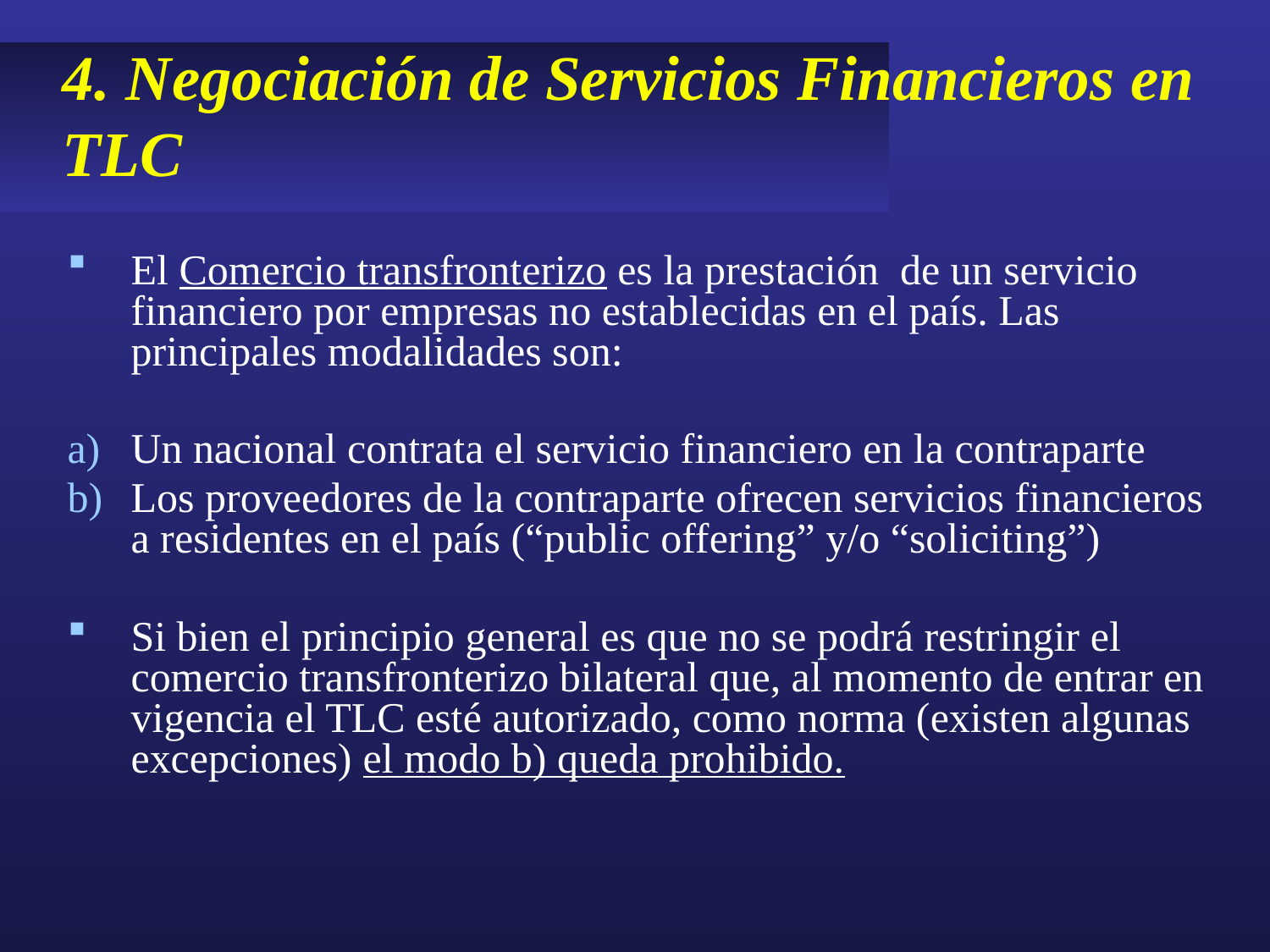

# 4. Negociación de Servicios Financieros en TLC

El Comercio transfronterizo es la prestación  de un servicio financiero por empresas no establecidas en el país. Las principales modalidades son:

Un nacional contrata el servicio financiero en la contraparte
Los proveedores de la contraparte ofrecen servicios financieros a residentes en el país (“public offering” y/o “soliciting”)

Si bien el principio general es que no se podrá restringir el comercio transfronterizo bilateral que, al momento de entrar en vigencia el TLC esté autorizado, como norma (existen algunas excepciones) el modo b) queda prohibido.